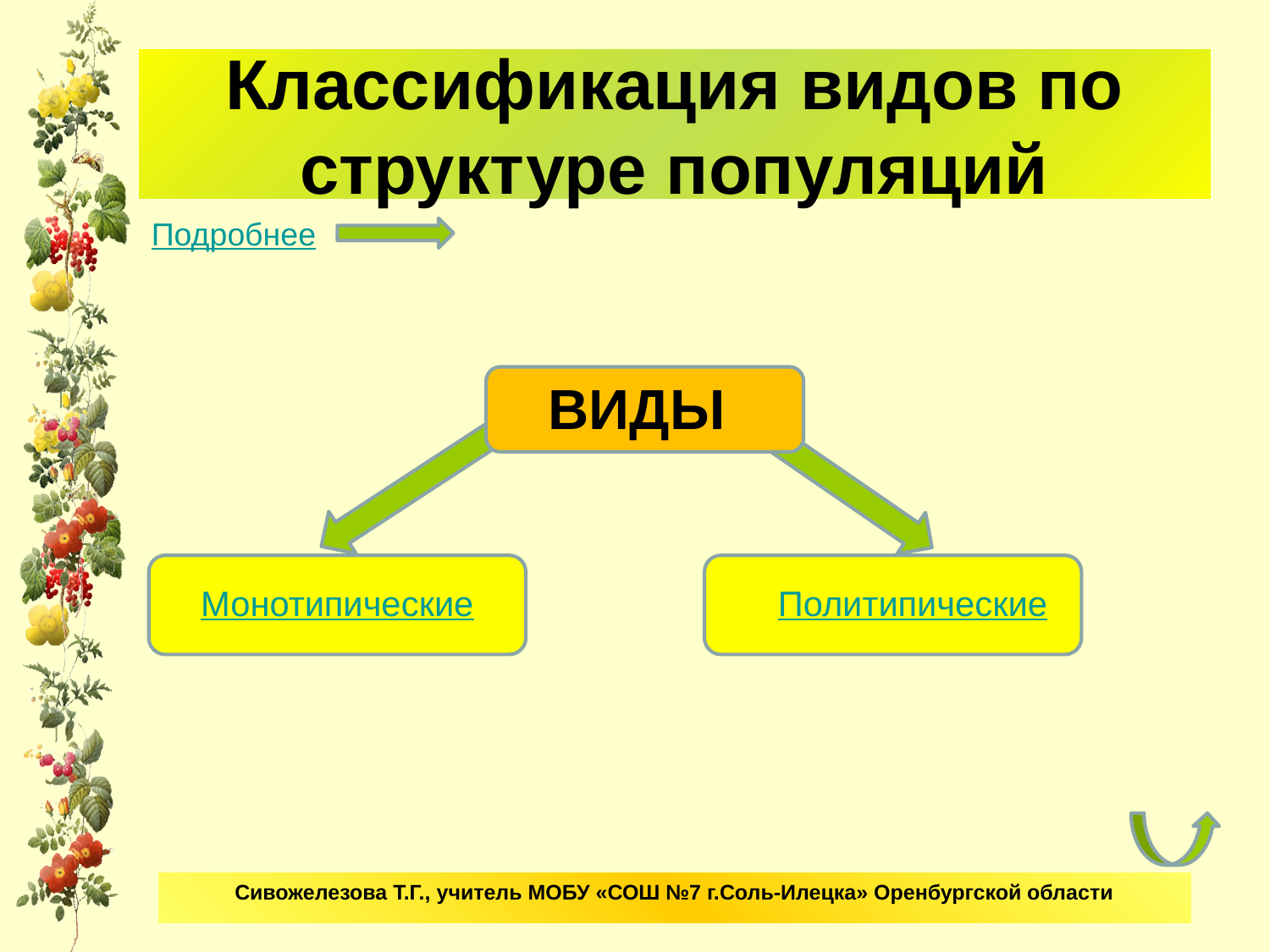

# Классификация видов по структуре популяций
Подробнее

ВИДЫ

Монотипические
Политипические

Сивожелезова Т.Г., учитель МОБУ «СОШ №7 г.Соль-Илецка» Оренбургской области